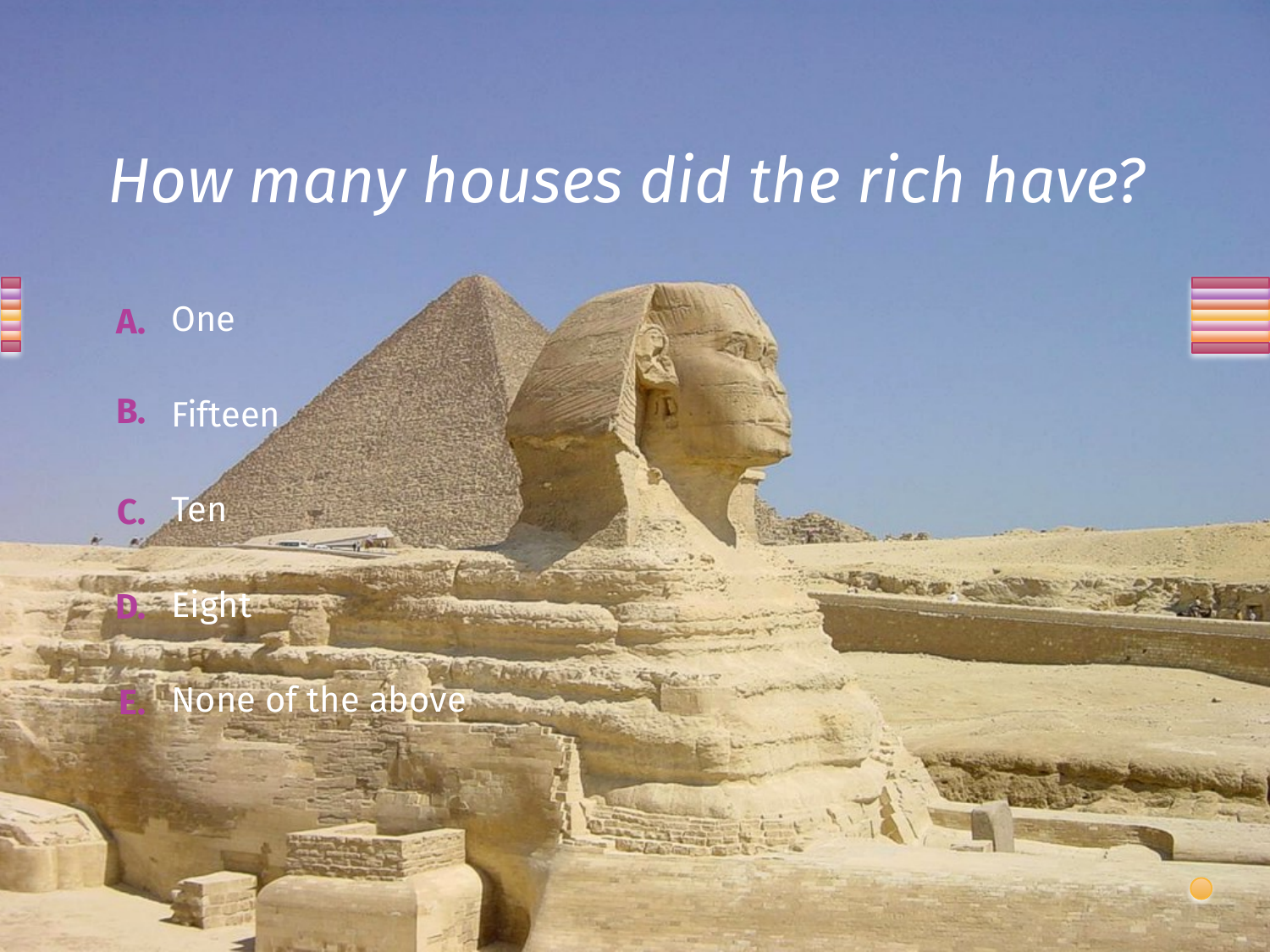

# How many houses did the rich have?
One
Fifteen
Ten
Eight
None of the above